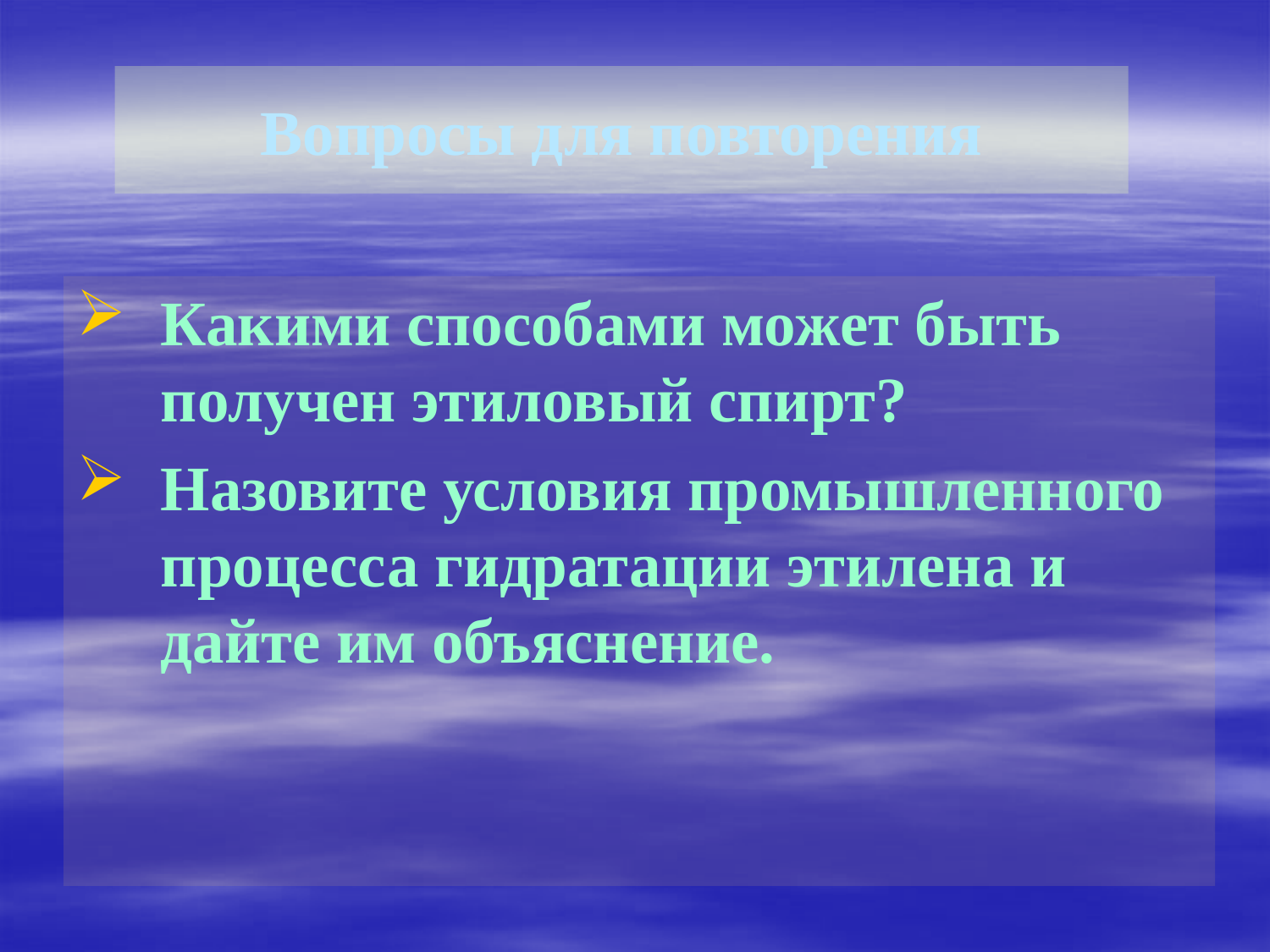

# Вопросы для повторения

Какими способами может быть получен этиловый спирт?
Назовите условия промышленного процесса гидратации этилена и дайте им объяснение.